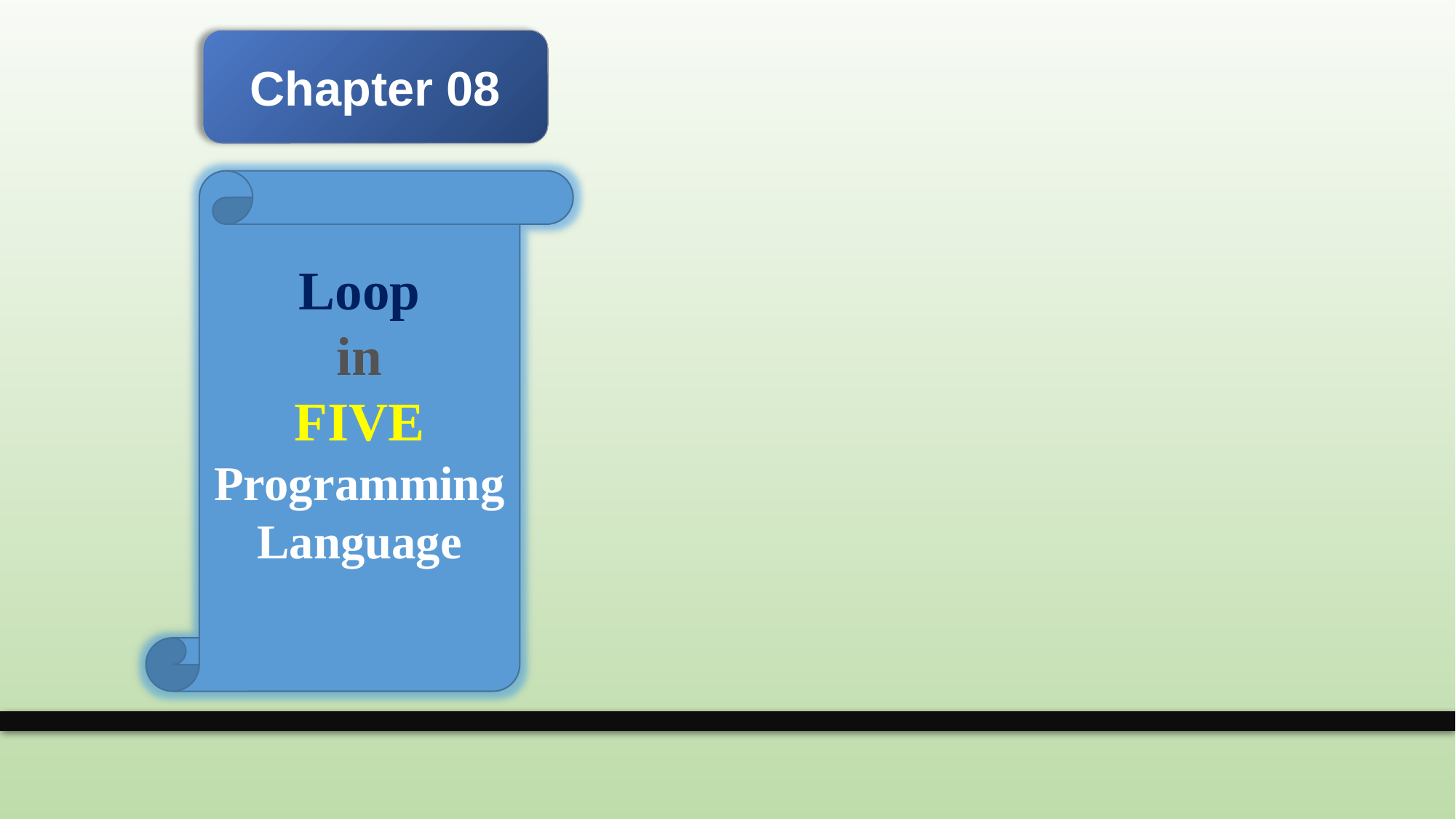

Chapter 08
Loop
in
FIVE
Programming
Language